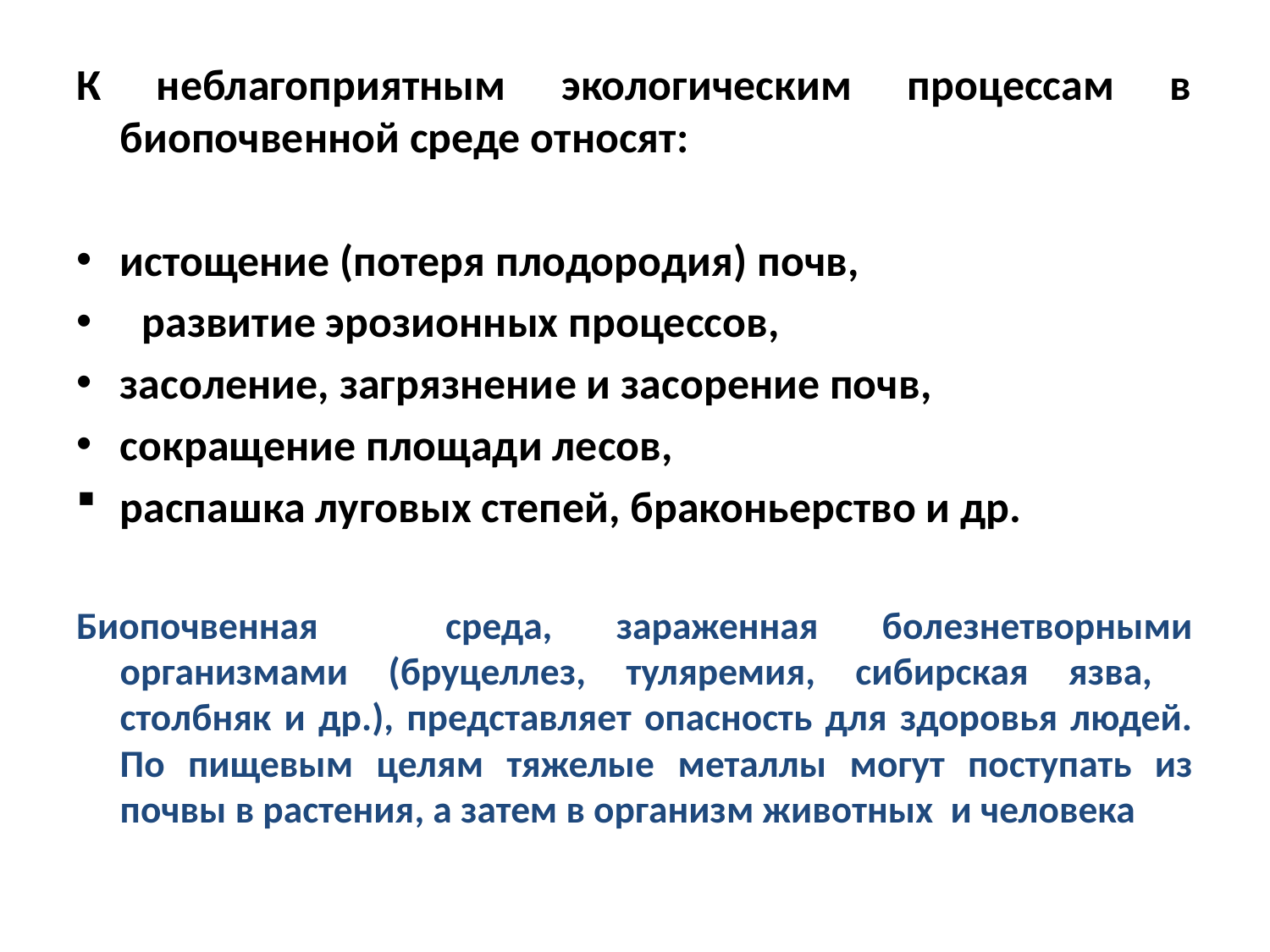

К неблагоприятным экологическим процессам в биопочвенной среде относят:

истощение (потеря плодородия) почв,
развитие эрозионных процессов,
засоление, загрязнение и засорение почв,
сокращение площади лесов,
распашка луговых степей, браконьерство и др.

Биопочвенная  среда, зараженная болезнетворными организмами (бруцеллез, туляремия, сибирская язва,  столбняк и др.), представляет опасность для здоровья людей. По пищевым целям тяжелые металлы могут поступать из почвы в растения, а затем в организм животных  и человека